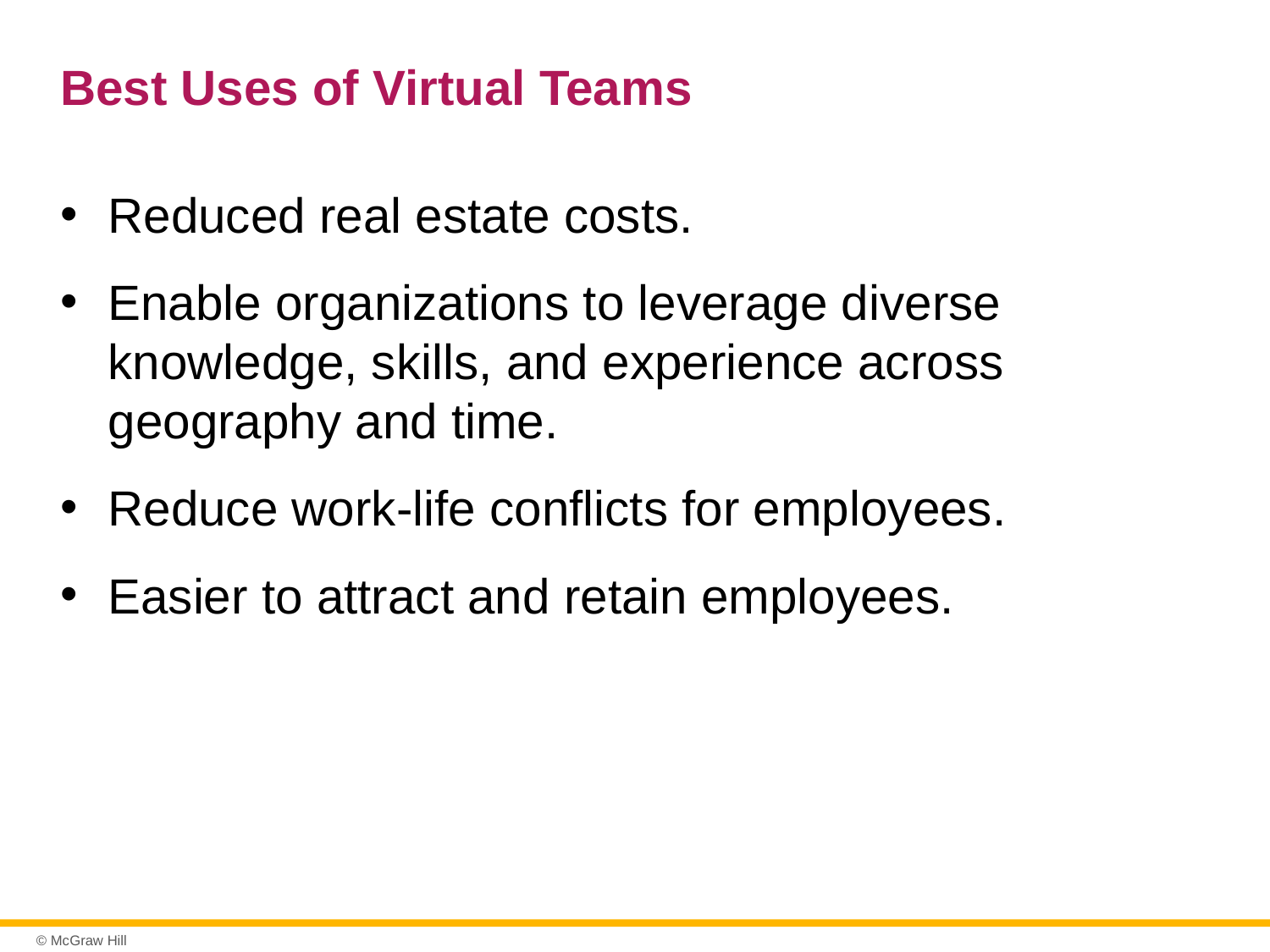

# Best Uses of Virtual Teams
Reduced real estate costs.
Enable organizations to leverage diverse knowledge, skills, and experience across geography and time.
Reduce work-life conflicts for employees.
Easier to attract and retain employees.